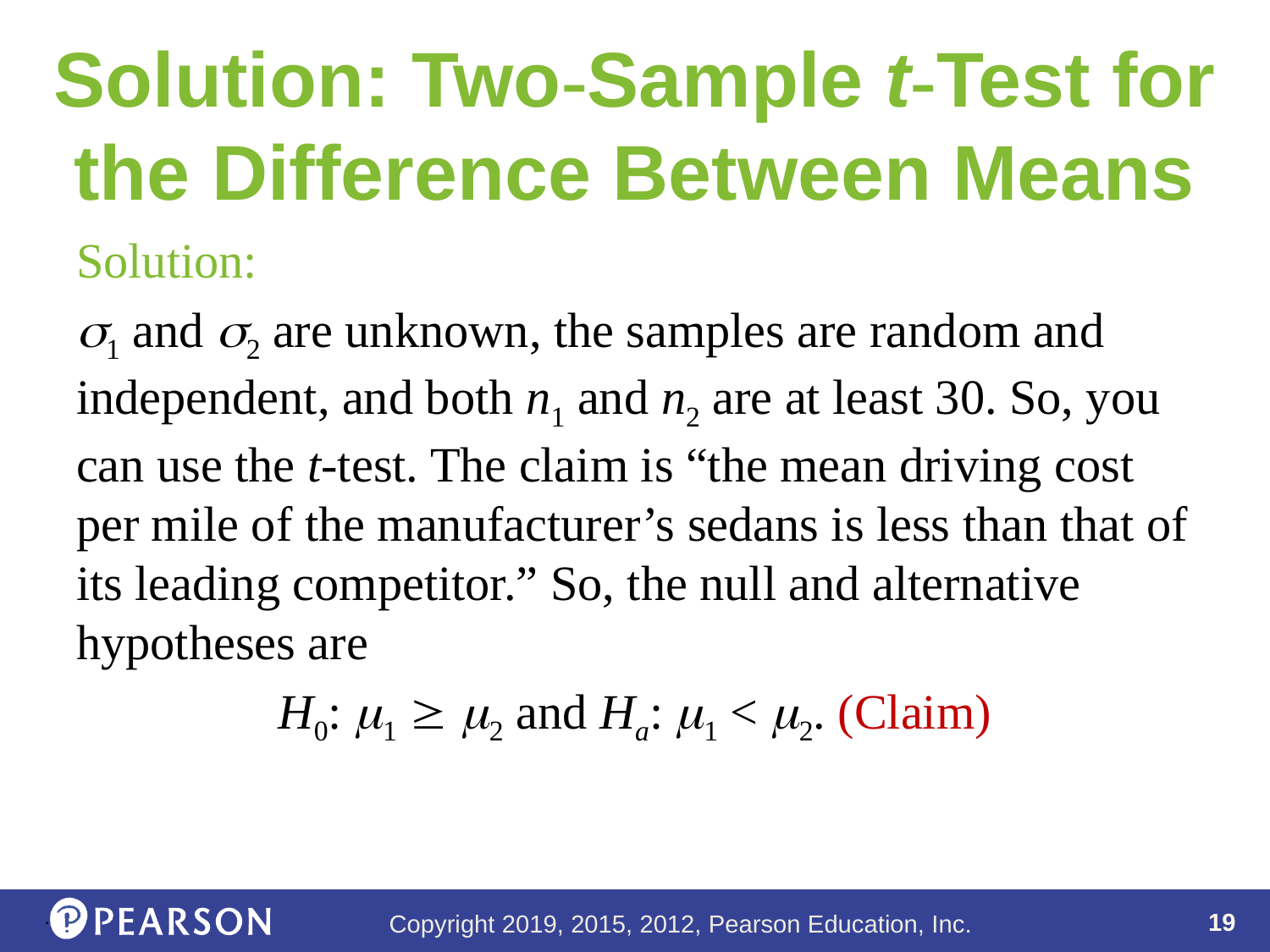

# Solution: Two-Sample t-Test for the Difference Between Means
Solution:
σ1 and σ2 are unknown, the samples are random and independent, and both n1 and n2 are at least 30. So, you can use the t-test. The claim is “the mean driving cost per mile of the manufacturer’s sedans is less than that of its leading competitor.” So, the null and alternative hypotheses are
H0: μ1 ≥ μ2 and Ha: μ1 < μ2. (Claim)
.